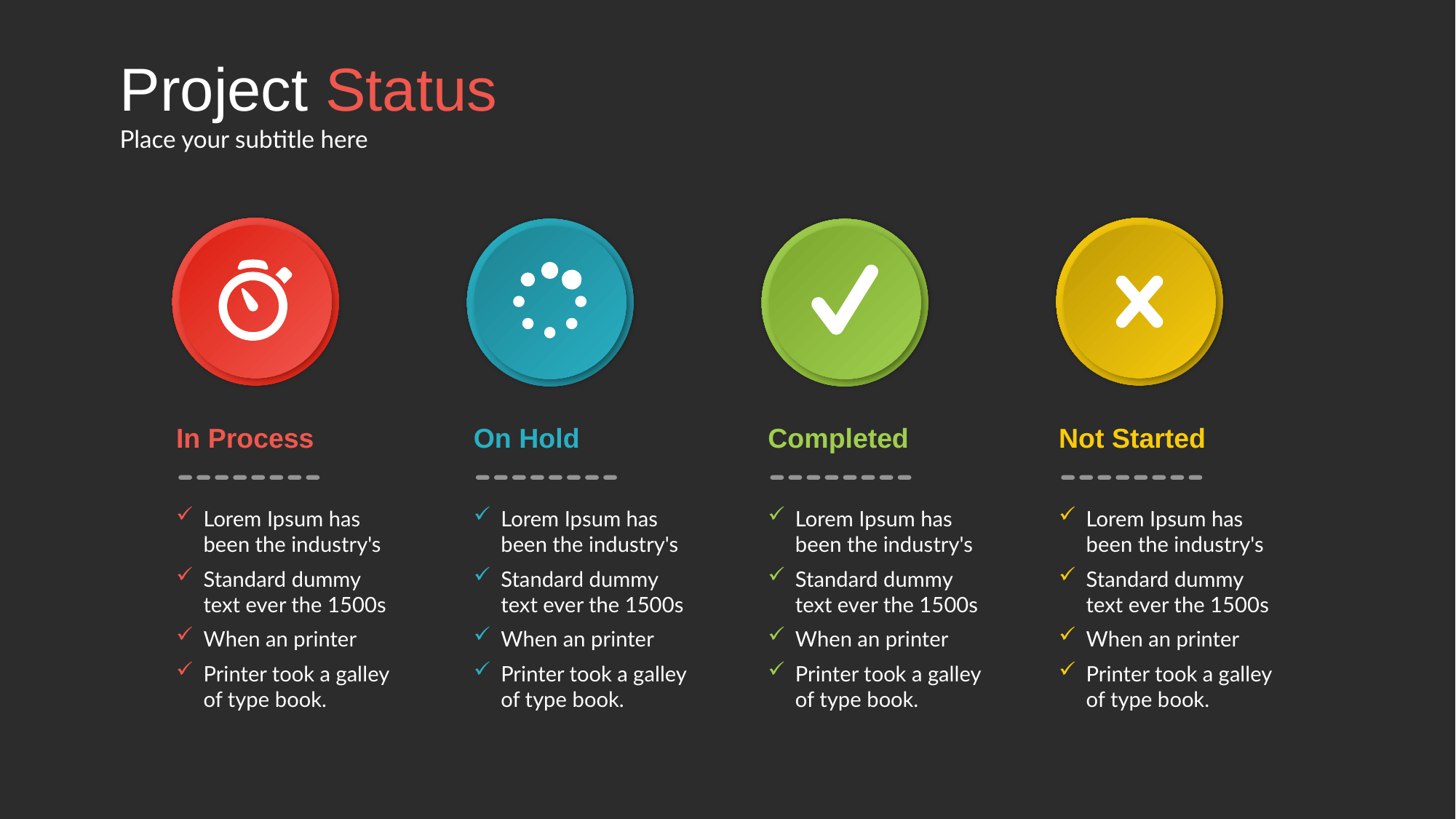

# Project Status
Place your subtitle here

In Process
On Hold
Completed
Not Started
Lorem Ipsum has been the industry's
Standard dummy text ever the 1500s
When an printer
Printer took a galley of type book.
Lorem Ipsum has been the industry's
Standard dummy text ever the 1500s
When an printer
Printer took a galley of type book.
Lorem Ipsum has been the industry's
Standard dummy text ever the 1500s
When an printer
Printer took a galley of type book.
Lorem Ipsum has been the industry's
Standard dummy text ever the 1500s
When an printer
Printer took a galley of type book.